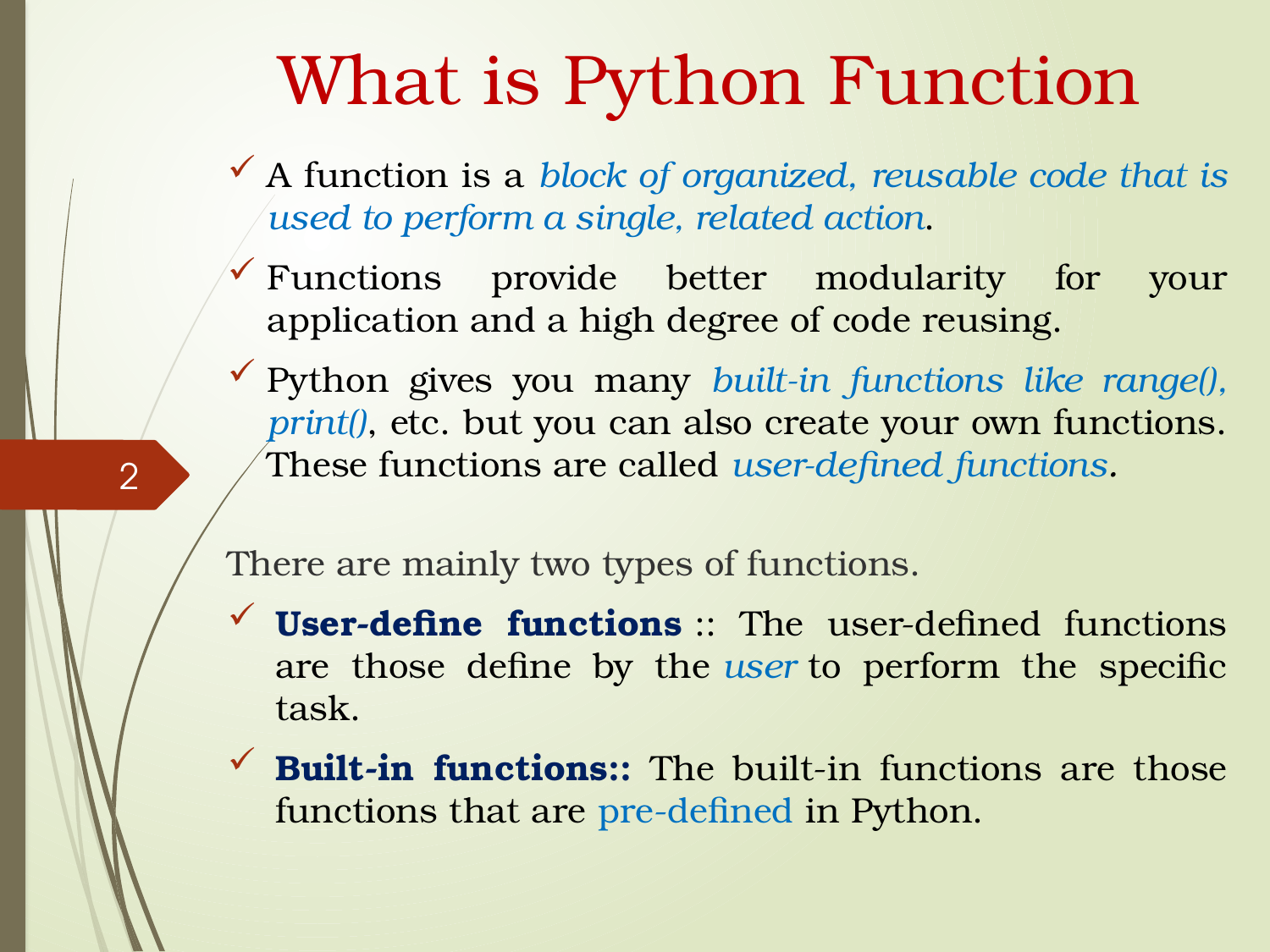

# What is Python Function
A function is a block of organized, reusable code that is used to perform a single, related action.
Functions provide better modularity for your application and a high degree of code reusing.
Python gives you many built-in functions like range(), print(), etc. but you can also create your own functions. These functions are called user-defined functions.

There are mainly two types of functions.
User-define functions :: The user-defined functions are those define by the user to perform the specific task.
Built-in functions:: The built-in functions are those functions that are pre-defined in Python.

2